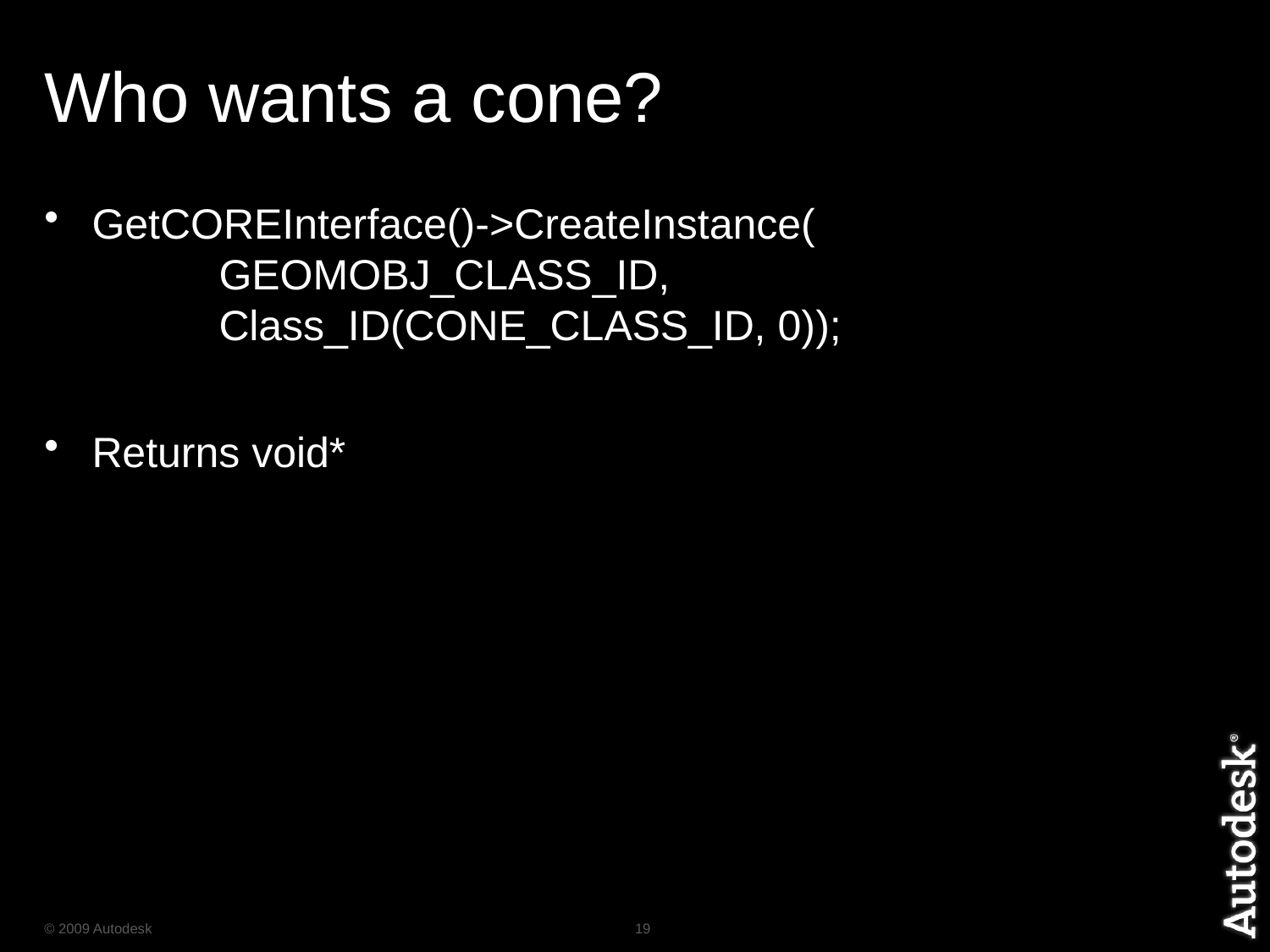

# Who wants a cone?
GetCOREInterface()->CreateInstance(
	GEOMOBJ_CLASS_ID,
	Class_ID(CONE_CLASS_ID, 0));

Returns void*